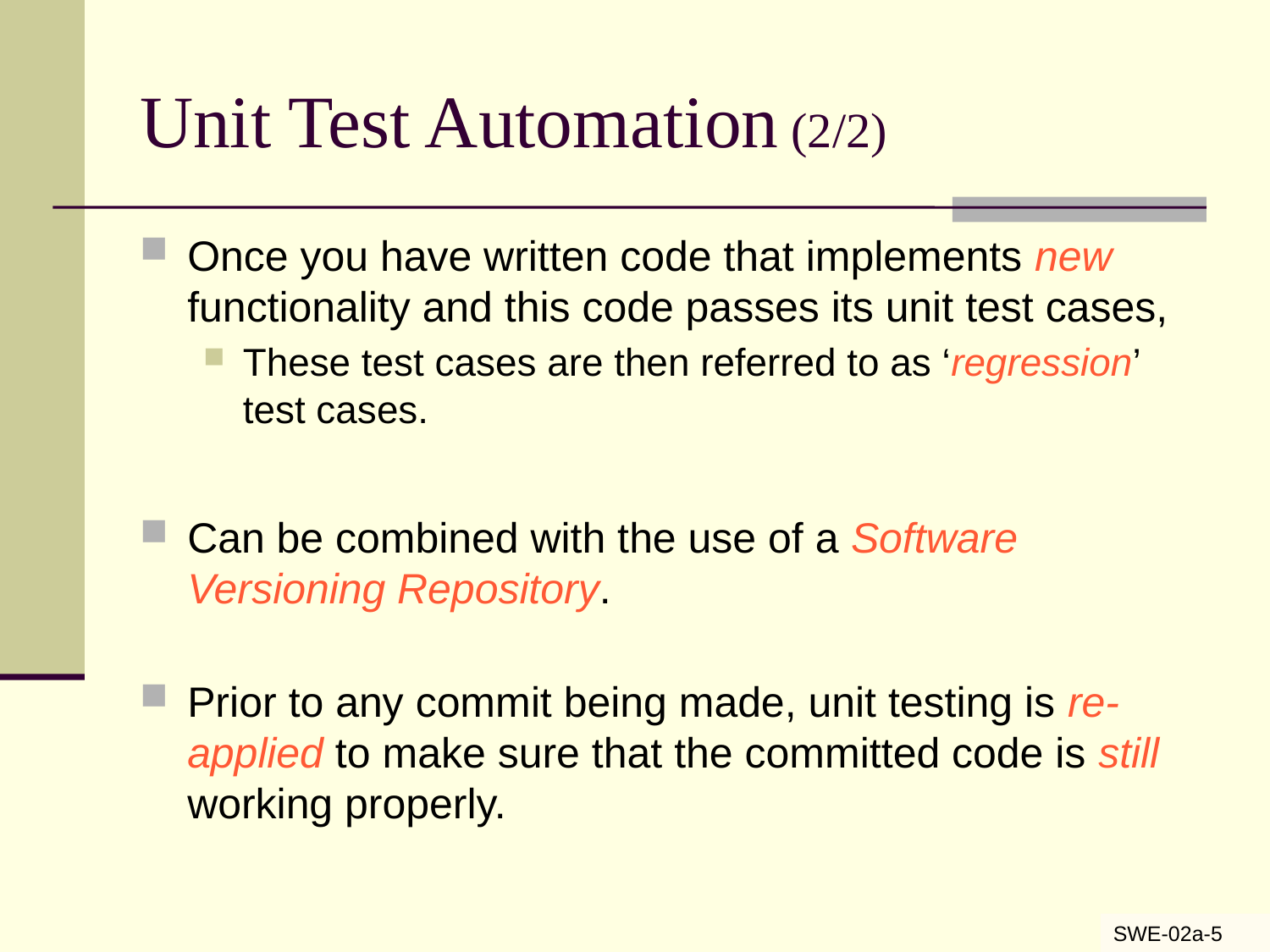

# Unit Test Automation (2/2)
Once you have written code that implements new functionality and this code passes its unit test cases,
These test cases are then referred to as ‘regression’ test cases.

Can be combined with the use of a Software Versioning Repository.

Prior to any commit being made, unit testing is re-applied to make sure that the committed code is still working properly.